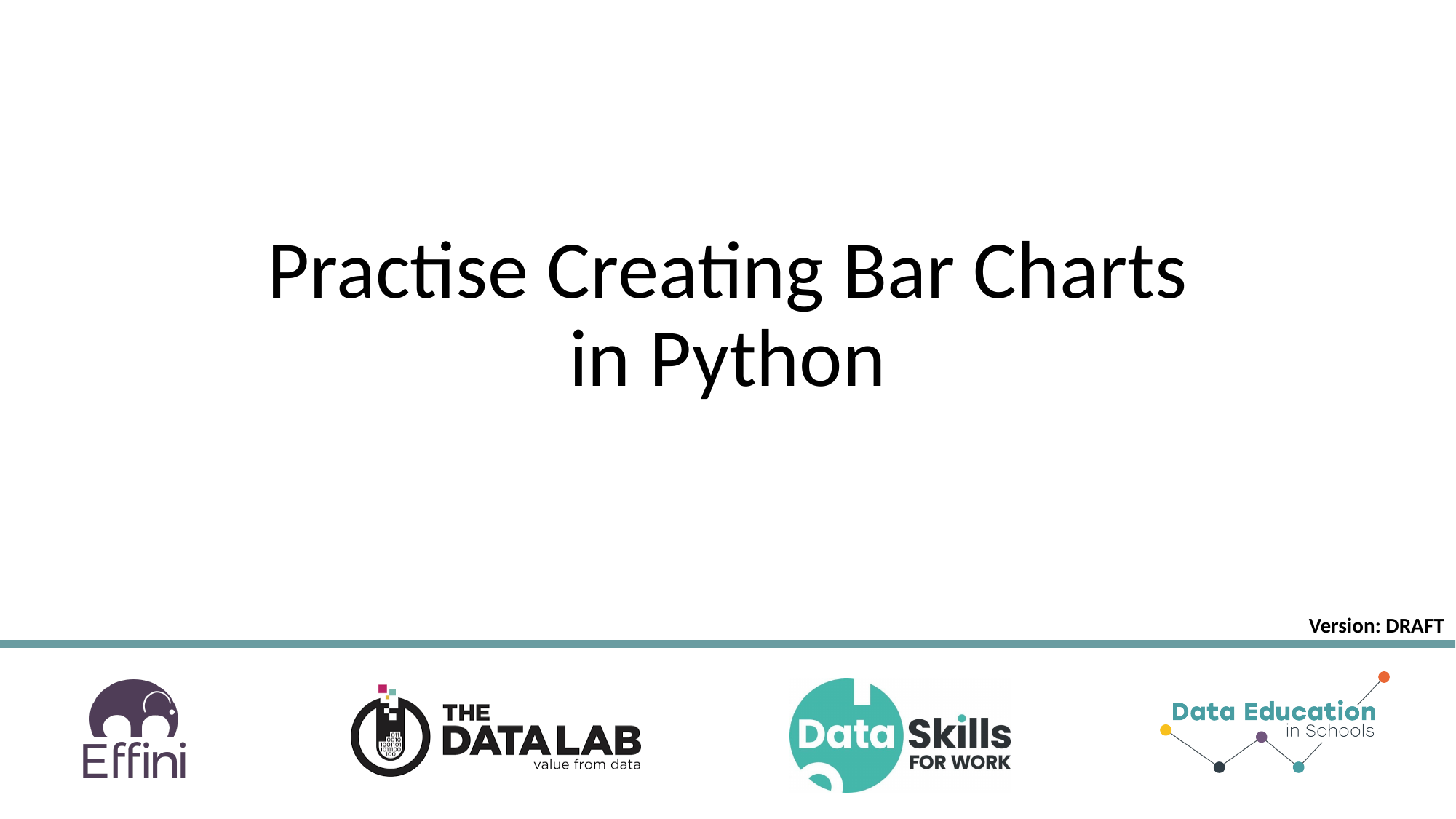

# Practise Creating Bar Charts in Python
Version: DRAFT